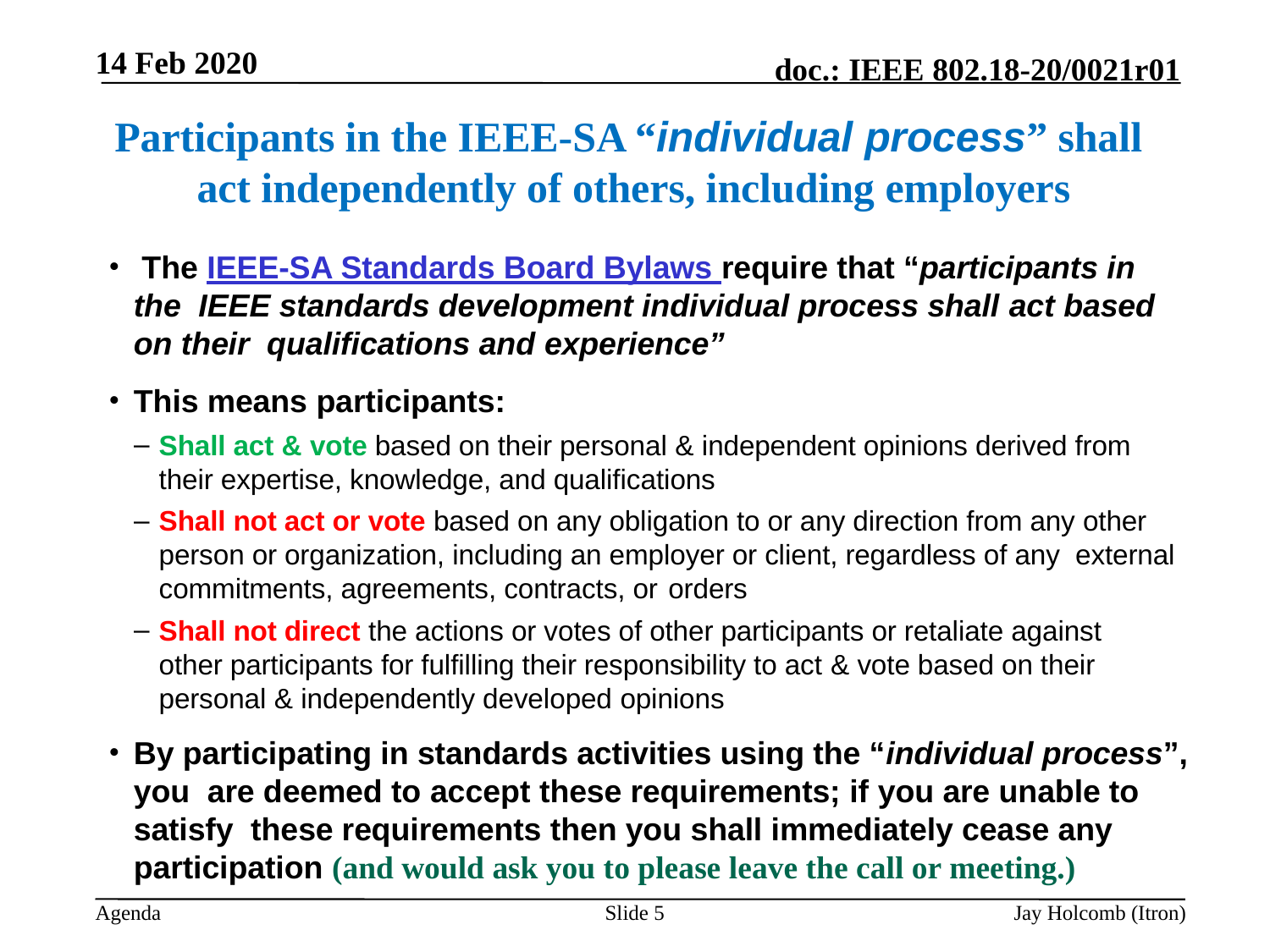

14 Feb 2020
# Participants in the IEEE-SA “individual process” shall  act independently of others, including employers
 The IEEE-SA Standards Board Bylaws require that “participants in the  IEEE standards development individual process shall act based on their  qualifications and experience”
This means participants:
Shall act & vote based on their personal & independent opinions derived from  their expertise, knowledge, and qualifications
Shall not act or vote based on any obligation to or any direction from any other  person or organization, including an employer or client, regardless of any  external commitments, agreements, contracts, or orders
Shall not direct the actions or votes of other participants or retaliate against  other participants for fulfilling their responsibility to act & vote based on their  personal & independently developed opinions
By participating in standards activities using the “individual process”, you  are deemed to accept these requirements; if you are unable to satisfy  these requirements then you shall immediately cease any participation (and would ask you to please leave the call or meeting.)
Slide 5
Jay Holcomb (Itron)